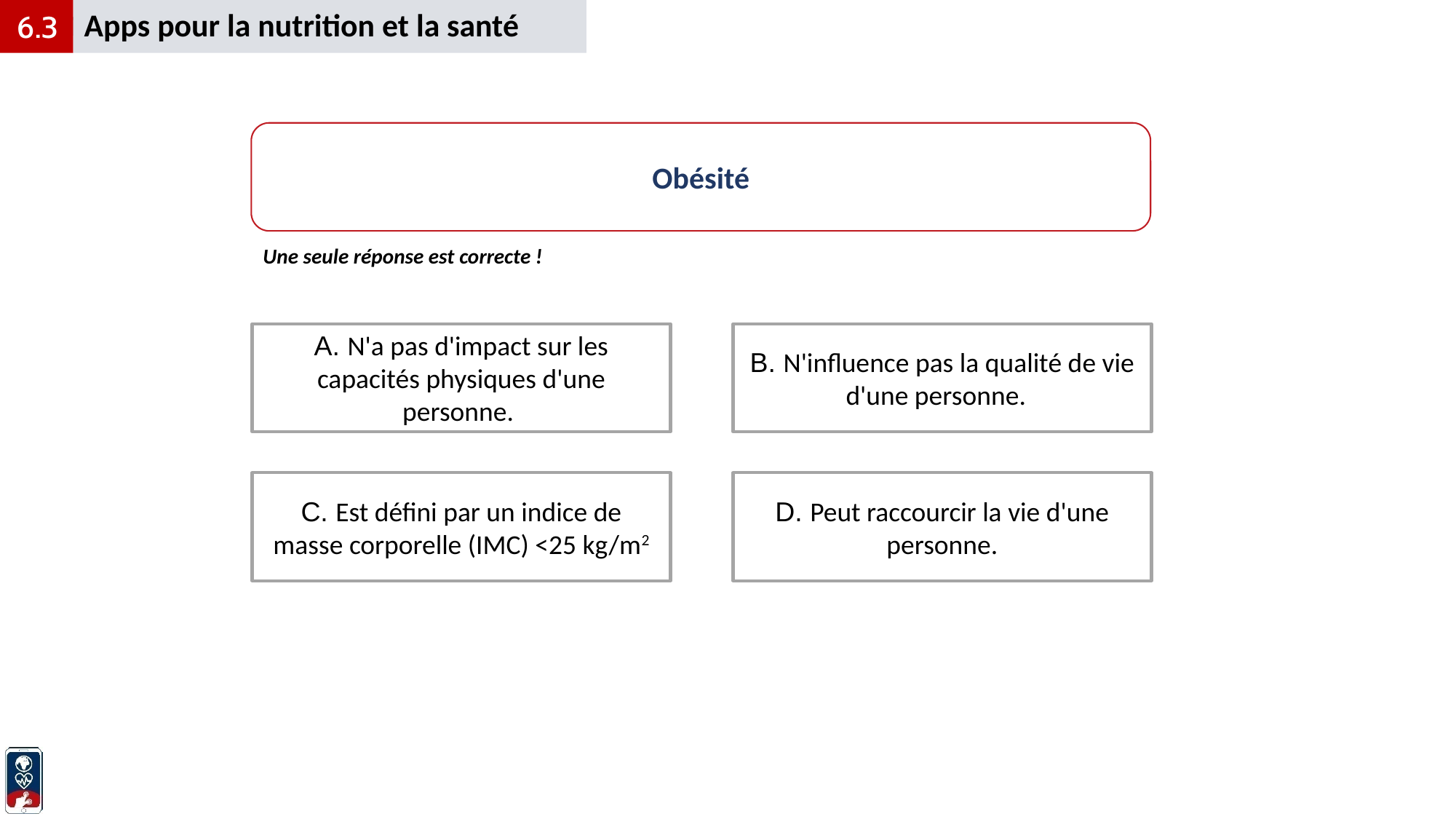

Apps pour la nutrition et la santé
6.3
Obésité
Une seule réponse est correcte !
A. N'a pas d'impact sur les capacités physiques d'une personne.
B. N'influence pas la qualité de vie d'une personne.
D. Peut raccourcir la vie d'une personne.
C. Est défini par un indice de masse corporelle (IMC) <25 kg/m2